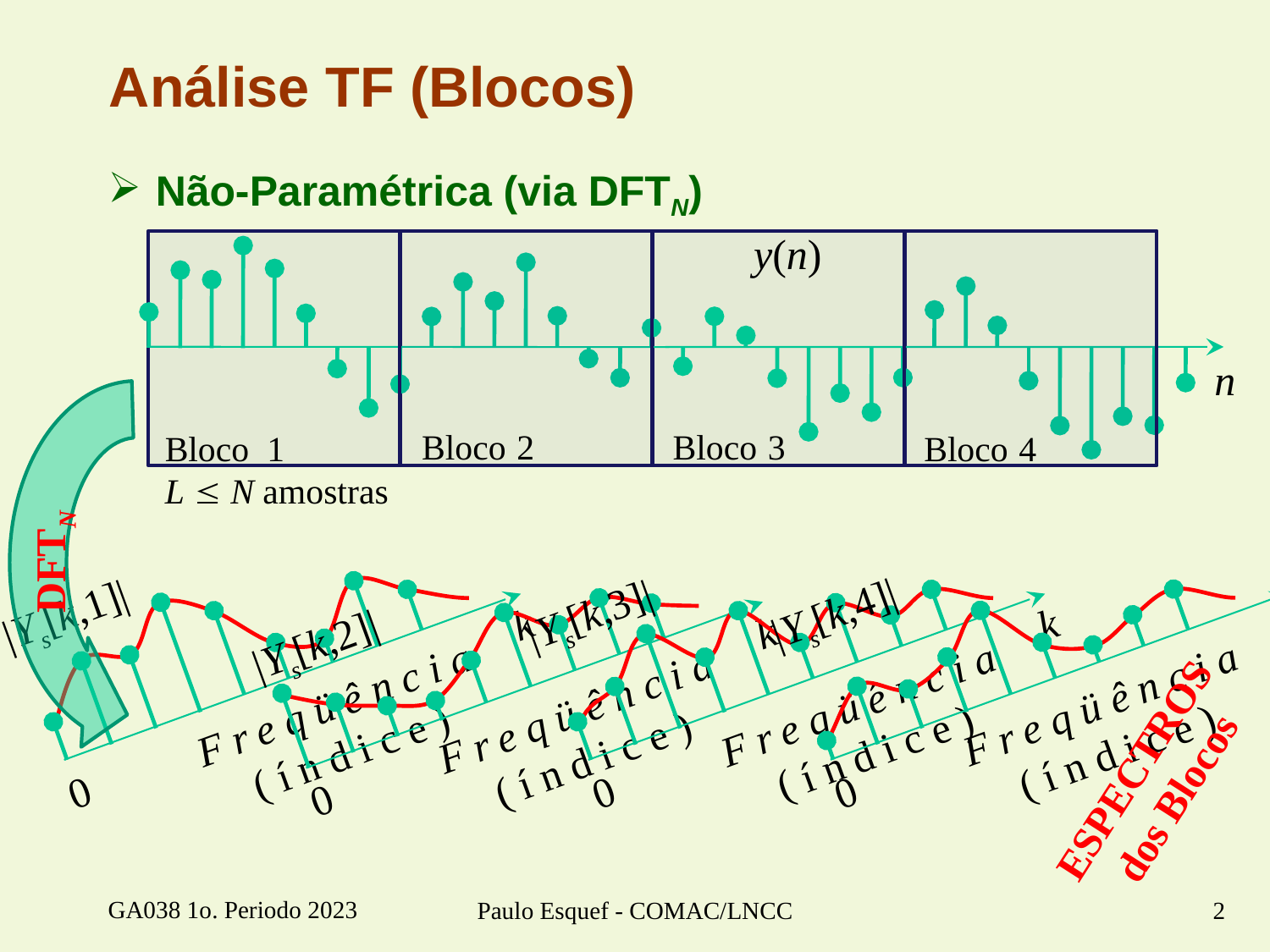

# Análise TF (Blocos)
Não-Paramétrica (via DFTN)
y(n)
n

DFTN
Bloco 2
Bloco 3
Bloco 4
Bloco  1
L ≤ N amostras
|Ys[k,4]|
k
0
Freqüência
(índice)

|Ys[k,1]|
k
0
Freqüência
(índice)

|Ys[k,3]|
k
0
Freqüência
(índice)

|Ys[k,2]|
k
0
Freqüência
(índice)

ESPECTROS
dos Blocos
GA038 1o. Periodo 2023
Paulo Esquef - COMAC/LNCC
2